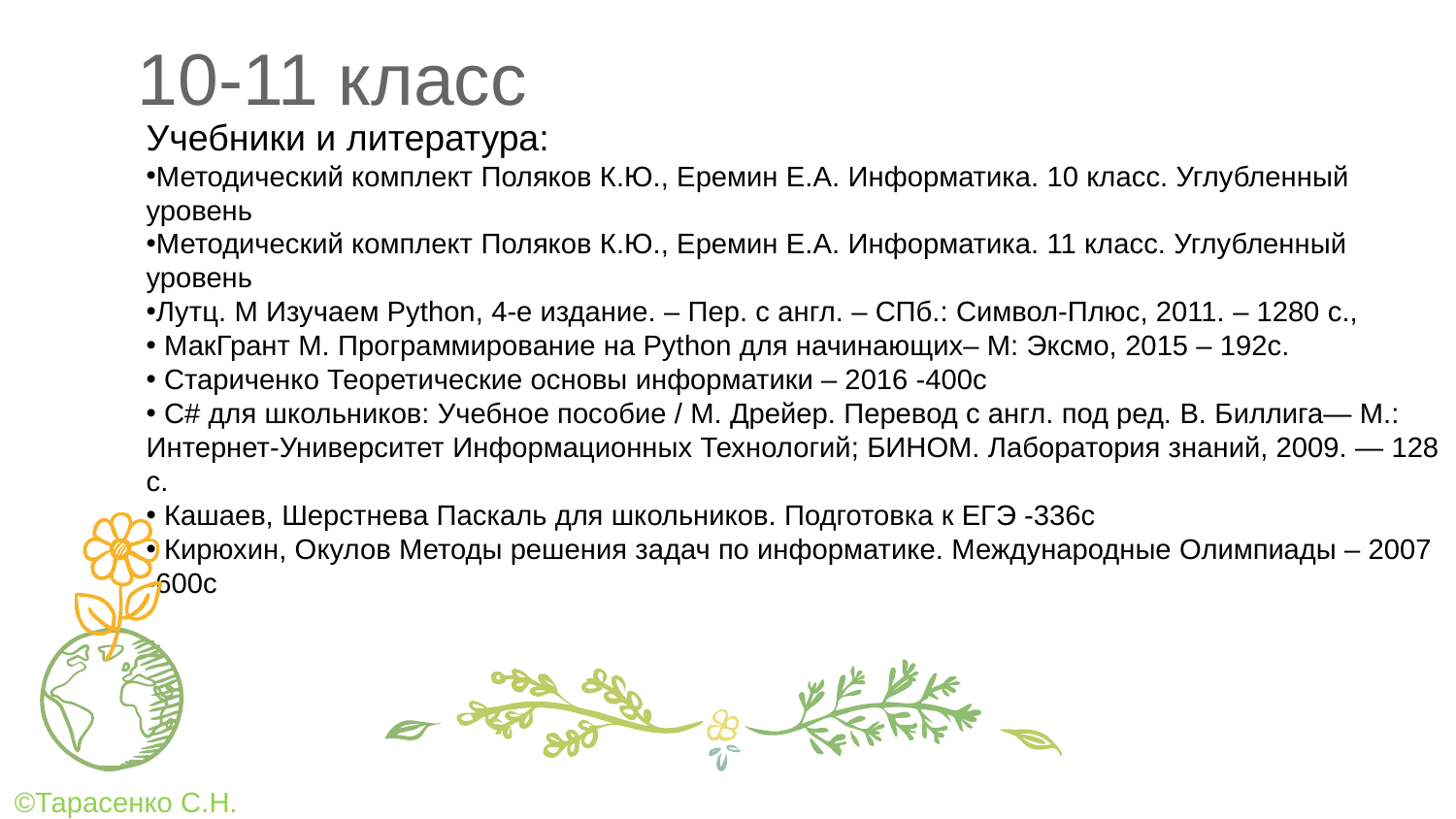

10-11 класс
Учебники и литература:
Методический комплект Поляков К.Ю., Еремин Е.А. Информатика. 10 класс. Углубленный уровень
Методический комплект Поляков К.Ю., Еремин Е.А. Информатика. 11 класс. Углубленный уровень
Лутц. М Изучаем Python, 4-е издание. – Пер. с англ. – СПб.: Символ-Плюс, 2011. – 1280 с.,
 МакГрант М. Программирование на Python для начинающих– М: Эксмо, 2015 – 192с.
 Стариченко Теоретические основы информатики – 2016 -400с
 C# для школьников: Учебное пособие / М. Дрейер. Перевод с англ. под ред. В. Биллига— М.: Интернет-Университет Информационных Технологий; БИНОМ. Лаборатория знаний, 2009. — 128 с.
 Кашаев, Шерстнева Паскаль для школьников. Подготовка к ЕГЭ -336с
 Кирюхин, Окулов Методы решения задач по информатике. Международные Олимпиады – 2007 -600с